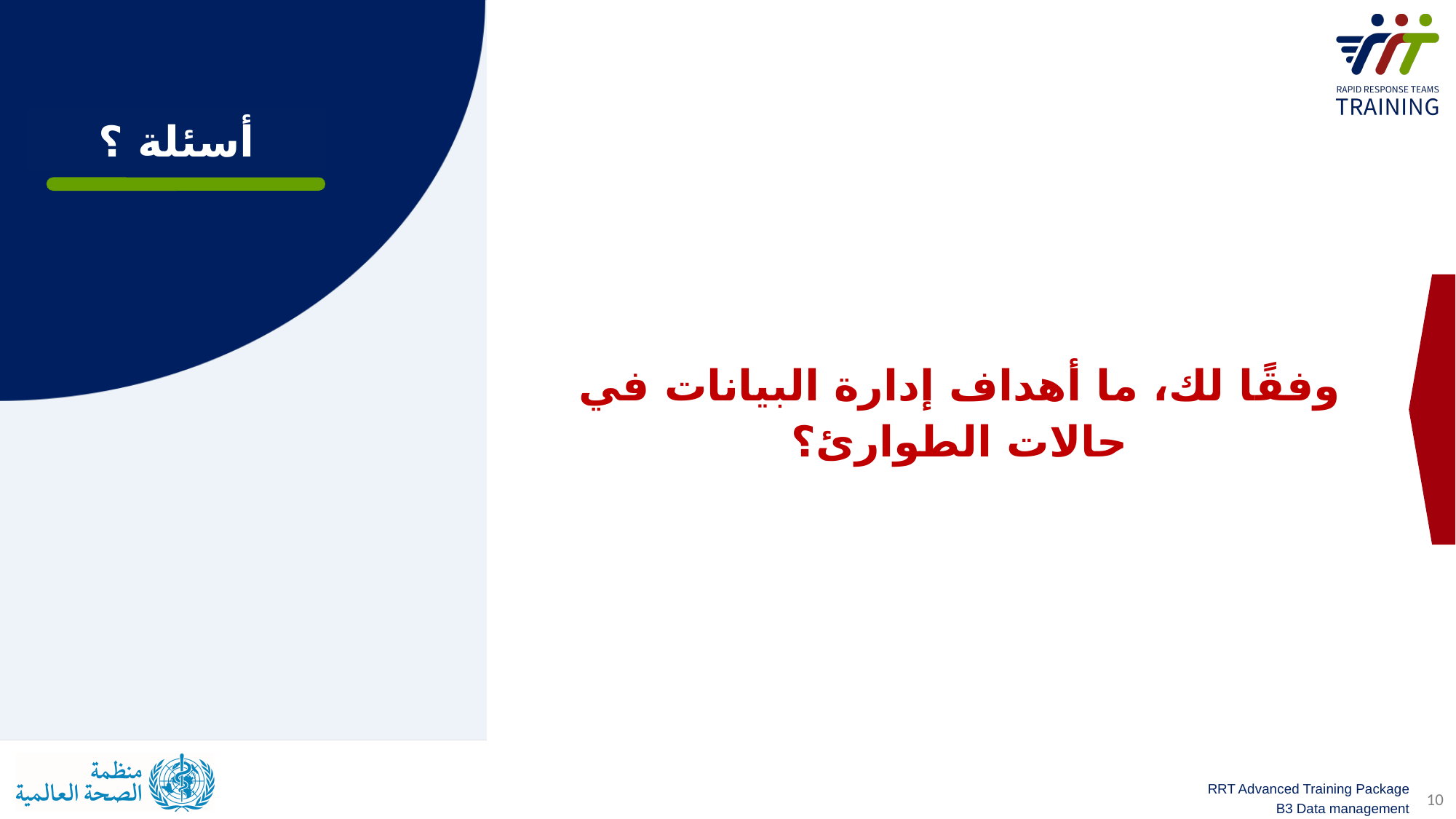

أسئلة ؟
وفقًا لك، ما أهداف إدارة البيانات في حالات الطوارئ؟